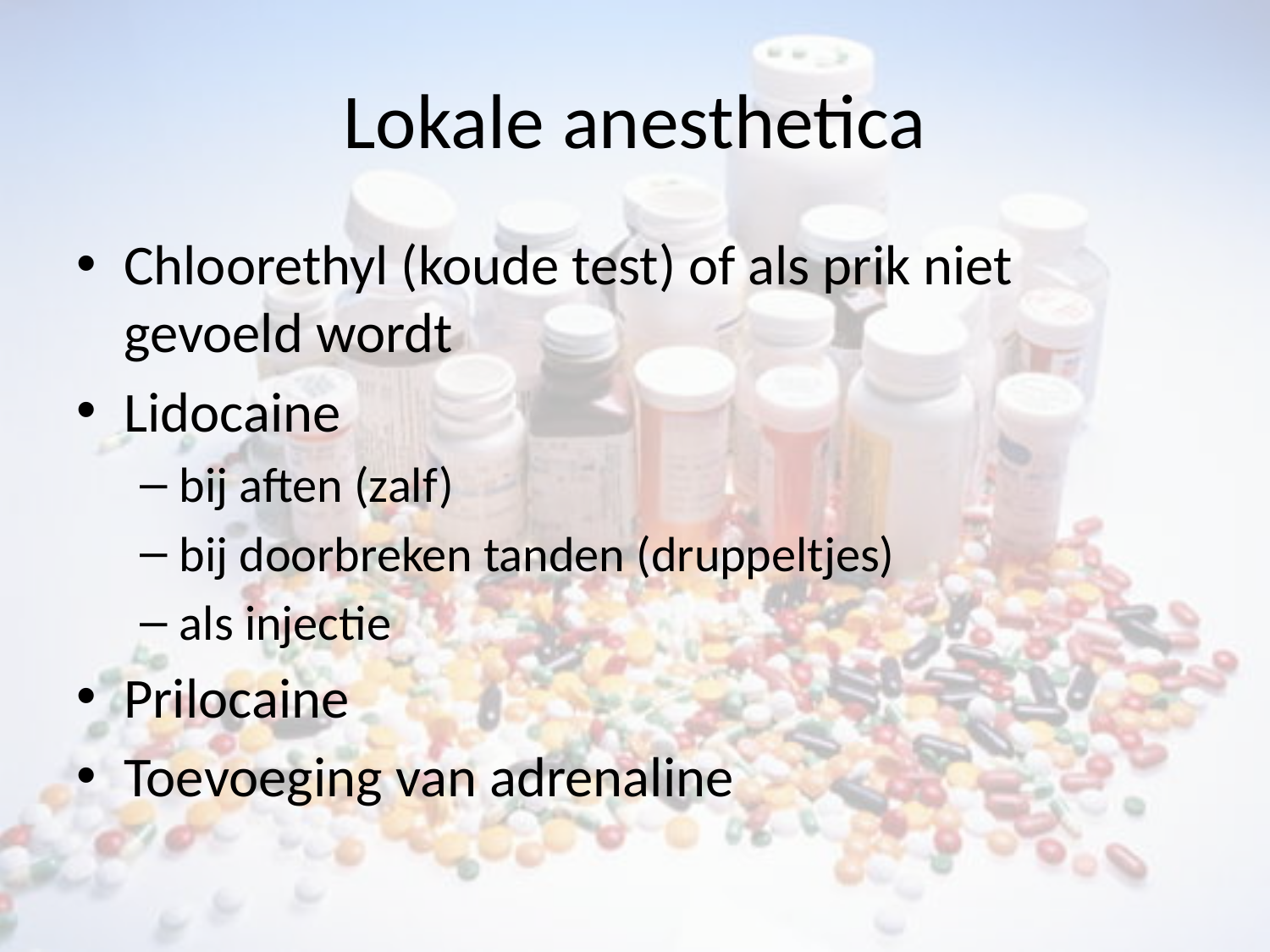

# Lokale anesthetica
Chloorethyl (koude test) of als prik niet gevoeld wordt
Lidocaine
bij aften (zalf)
bij doorbreken tanden (druppeltjes)
als injectie
Prilocaine
Toevoeging van adrenaline